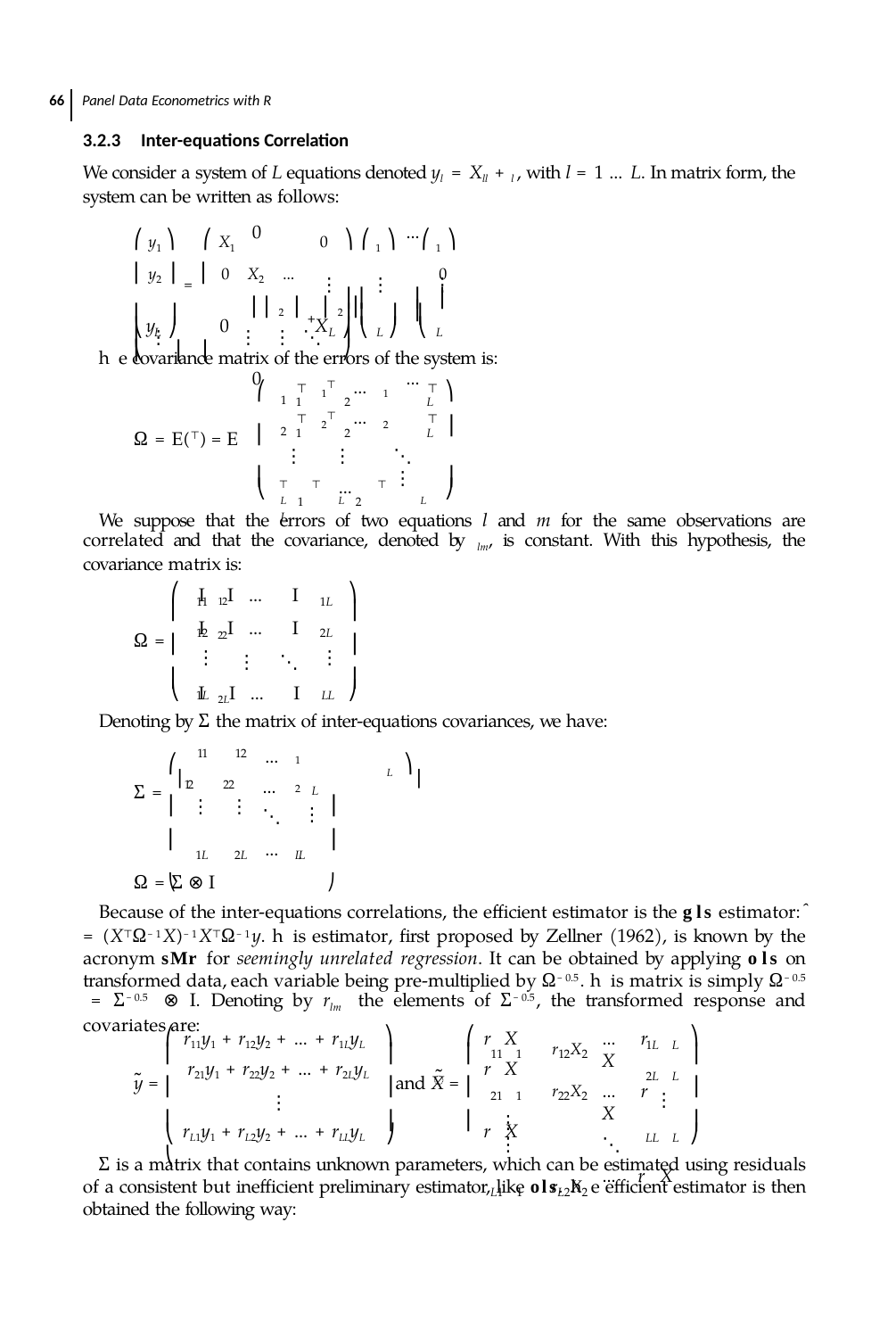

66  Panel Data Econometrics with R

3.2.3  Inter-equations Correlation
We consider a system of L equations denoted yl = Xll + l , with l = 1 … L. In matrix form, the system can be written as follows:

0	…
X2  …	0 ⎟ ⎜ 2 ⎟ + ⎜ 2 ⎟
⋮	⋮	⋮	⋱
⎜	⎟	⎜
0	…
0 ⎞ ⎛ 1 ⎞	⎛ 1 ⎞
⎛ y1 ⎞	⎛ X1
⎜ y2 ⎟ = ⎜ 0
⋮	⋮	⋮
⎟ ⎜	⎟	⎜	⎟
⎟ ⎜	⎟	⎜	⎟
⎜	⎟	⎜

X
y	0
⎠ ⎝	⎠	⎝	⎠
⎝	⎠	⎝
L
L	L	L
he covariance matrix of the errors of the system is:

⎜
⎞
⎛
⊤
1
⊤
1
⊤
L
⊤
L
1⊤ … 1
2
1
2⊤ … 2
2
⋮	⋱	⋮
⎟
2
Ω = E(⊤) = E
⋮
⎜
⎟
 ⊤   ⊤  …   ⊤
⎠
⎝
L 1	L 2	L L
We suppose that the errors of two equations l and m for the same observations are correlated and that the covariance, denoted by lm, is constant. With this hypothesis, the covariance matrix is:
 I 12I …   I
 I 22I …   I
⋮	⋱
 I 2LI …   I
⎛
⎞
11
1L
⎜
⎟
12
⋮
2L
⋮
Ω =
⎜
⎟
⎟
⎜
⎠
⎝
1L	LL
Denoting by Σ the matrix of inter-equations covariances, we have:
⎛⎜	L ⎞⎟
| 11 | 12 | … | 1 |
| --- | --- | --- | --- |
| 12 ⋮ | 22 ⋮ | … ⋱ | 2 ⋮ |
| 1L | 2L | … | LL |
L
⎟
Σ =
⎜
⎟⎠
⎜⎝
Ω = Σ ⊗ I
Because of the inter-equations correlations, the eﬃcient estimator is the gls estimator: ̂ = (X⊤Ω−1X)−1X⊤Ω−1y. his estimator, ﬁrst proposed by Zellner (1962), is known by the acronym sur for seemingly unrelated regression. It can be obtained by applying ols on transformed data, each variable being pre-multiplied by Ω−0.5. his matrix is simply Ω−0.5  = Σ−0.5  ⊗ I. Denoting by rlm  the elements of Σ−0.5, the transformed response and covariates are:
…	r X
…	r X
⋱
…  r  X
11  1	r12X2
21  1	r22X2
⋮	⋮
L1  1	rL2X2
⎛
⎞
⎛
⎞
r11y1 + r12y2 + … + r1LyL
r X
1L  L
⎜
⎟
⎜
⎟
r21y1 + r22y2 + … + r2LyL
⋮
r X
2L  L
⋮
̃
ỹ =
and X =
⎜
⎟
⎜
⎟
⎜
⎟
⎜
⎟
rL1y1 + rL2y2 + … + rLLyL
r X
⎝	⎠	⎝
⎠
LL  L
Σ is a matrix that contains unknown parameters, which can be estimated using residuals of a consistent but ineﬃcient preliminary estimator, like ols. he eﬃcient estimator is then obtained the following way: